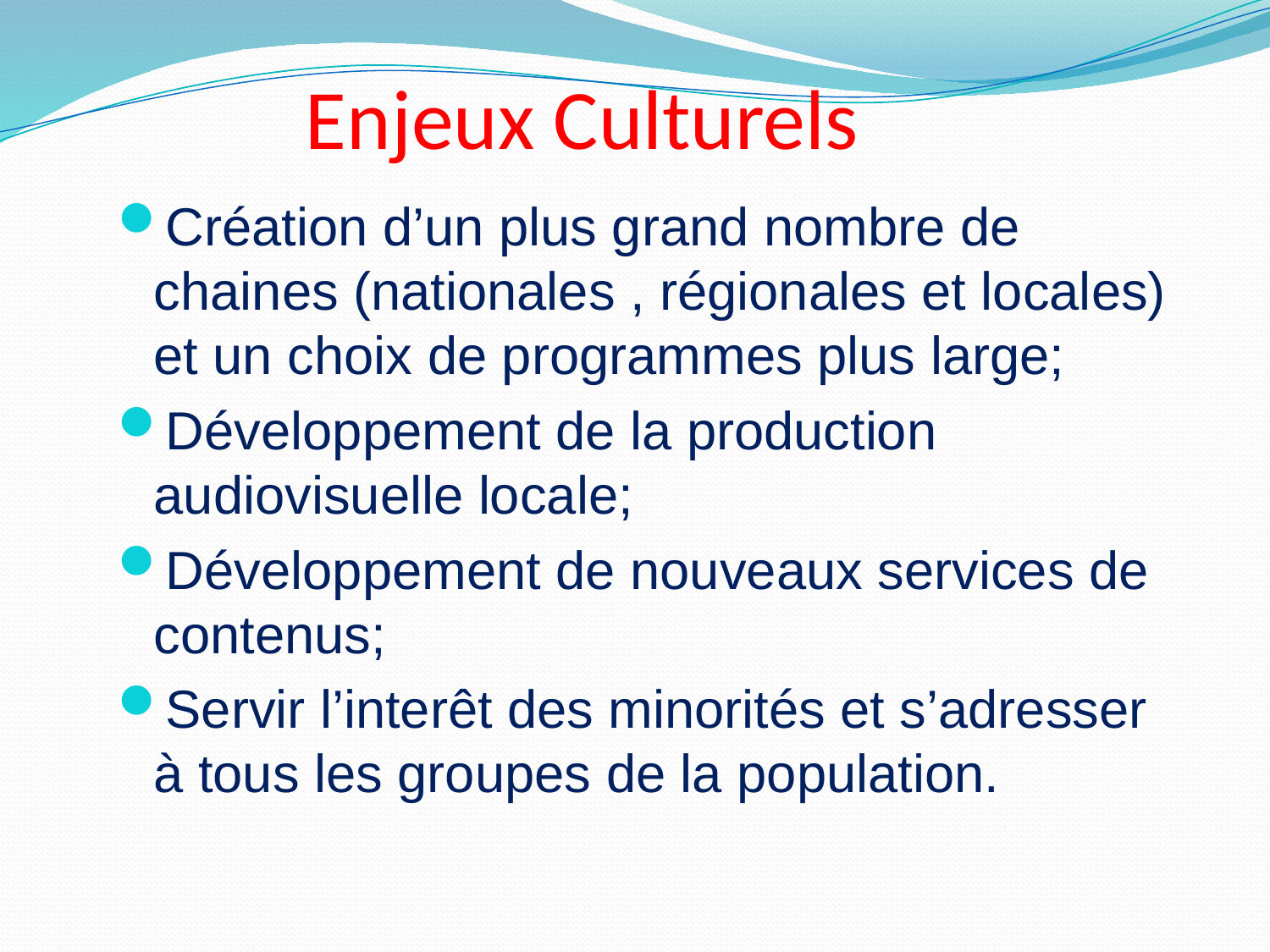

# Enjeux Culturels
Création d’un plus grand nombre de chaines (nationales , régionales et locales) et un choix de programmes plus large;
Développement de la production audiovisuelle locale;
Développement de nouveaux services de contenus;
Servir l’interêt des minorités et s’adresser à tous les groupes de la population.